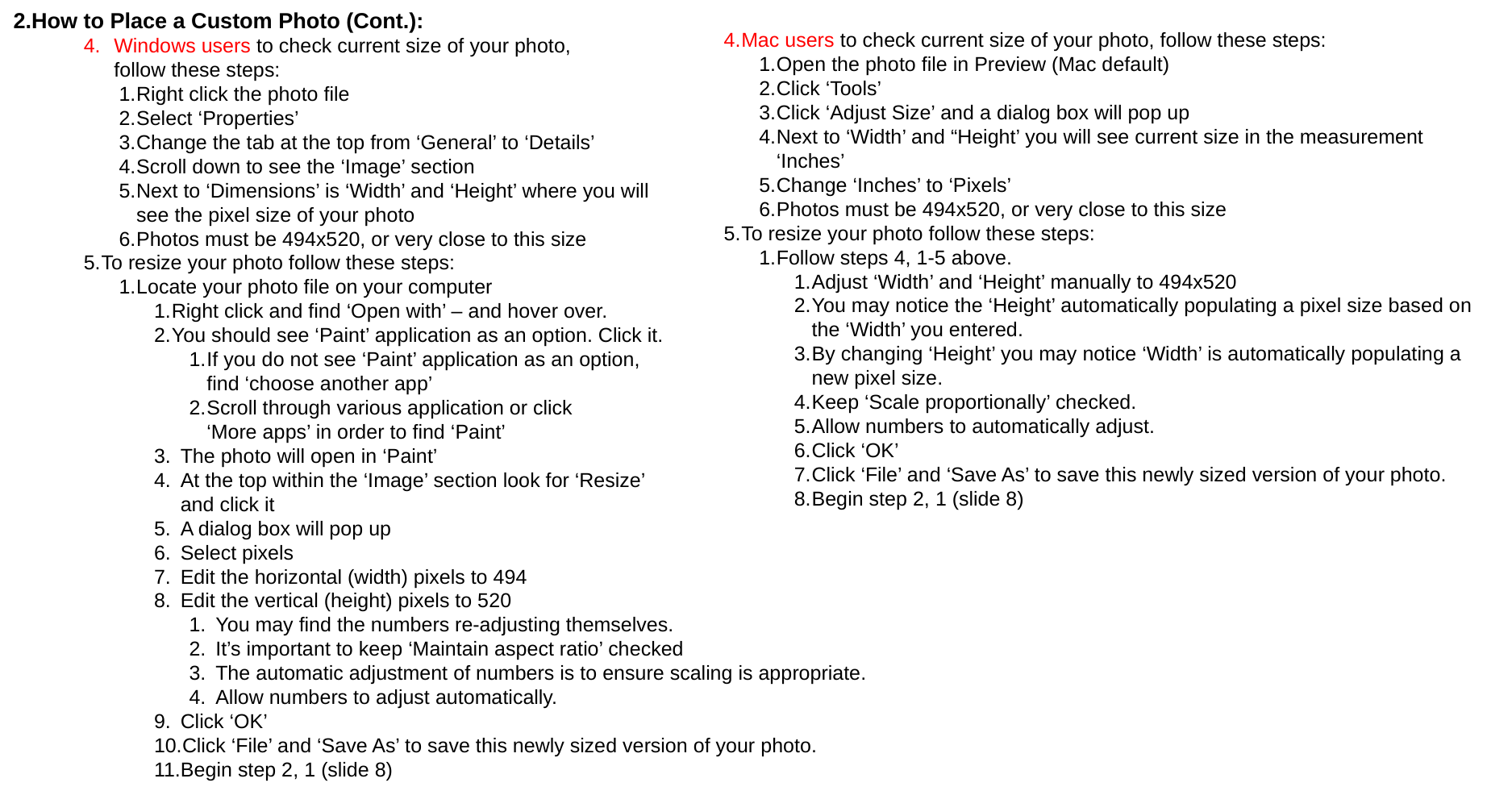

How to Place a Custom Photo (Cont.):
Windows users to check current size of your photo,
follow these steps:
Right click the photo file
Select ‘Properties’
Change the tab at the top from ‘General’ to ‘Details’
Scroll down to see the ‘Image’ section
Next to ‘Dimensions’ is ‘Width’ and ‘Height’ where you will
see the pixel size of your photo
Photos must be 494x520, or very close to this size
To resize your photo follow these steps:
Locate your photo file on your computer
Right click and find ‘Open with’ – and hover over.
You should see ‘Paint’ application as an option. Click it.
If you do not see ‘Paint’ application as an option,
find ‘choose another app’
Scroll through various application or click
‘More apps’ in order to find ‘Paint’
The photo will open in ‘Paint’
At the top within the ‘Image’ section look for ‘Resize’
and click it
A dialog box will pop up
Select pixels
Edit the horizontal (width) pixels to 494
Edit the vertical (height) pixels to 520
You may find the numbers re-adjusting themselves.
It’s important to keep ‘Maintain aspect ratio’ checked
The automatic adjustment of numbers is to ensure scaling is appropriate.
Allow numbers to adjust automatically.
Click ‘OK’
Click ‘File’ and ‘Save As’ to save this newly sized version of your photo.
Begin step 2, 1 (slide 8)

Mac users to check current size of your photo, follow these steps:
Open the photo file in Preview (Mac default)
Click ‘Tools’
Click ‘Adjust Size’ and a dialog box will pop up
Next to ‘Width’ and “Height’ you will see current size in the measurement ‘Inches’
Change ‘Inches’ to ‘Pixels’
Photos must be 494x520, or very close to this size
To resize your photo follow these steps:
Follow steps 4, 1-5 above.
Adjust ‘Width’ and ‘Height’ manually to 494x520
You may notice the ‘Height’ automatically populating a pixel size based on the ‘Width’ you entered.
By changing ‘Height’ you may notice ‘Width’ is automatically populating a new pixel size.
Keep ‘Scale proportionally’ checked.
Allow numbers to automatically adjust.
Click ‘OK’
Click ‘File’ and ‘Save As’ to save this newly sized version of your photo.
Begin step 2, 1 (slide 8)